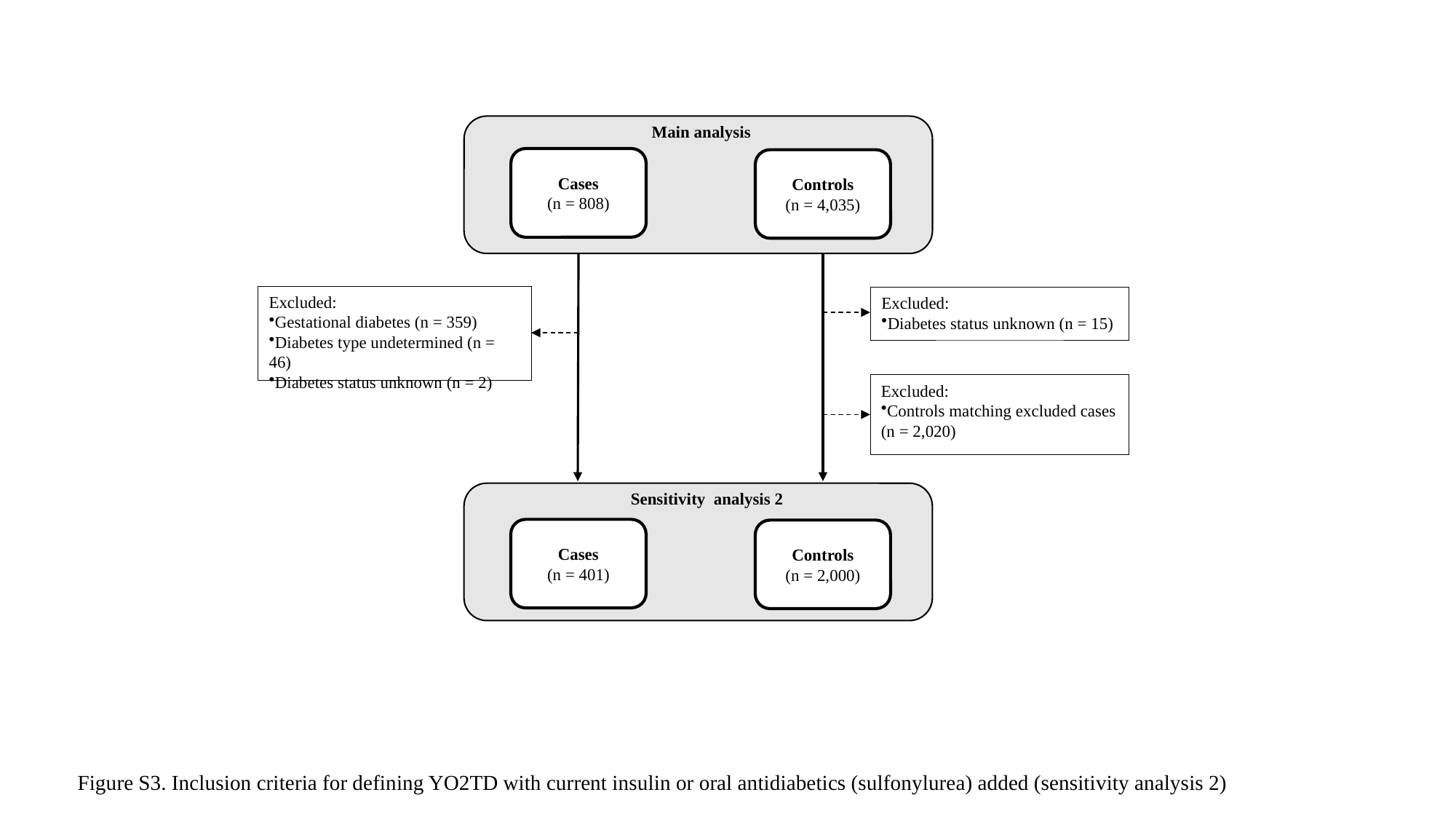

Main analysis

Cases
(n = 808)
Controls
(n = 4,035)
Excluded:
Gestational diabetes (n = 359)
Diabetes type undetermined (n = 46)
Diabetes status unknown (n = 2)
Excluded:
Diabetes status unknown (n = 15)
Excluded:
Controls matching excluded cases (n = 2,020)
Sensitivity  analysis 2

Cases
(n = 401)
Controls
(n = 2,000)
Figure S3. Inclusion criteria for defining YO2TD with current insulin or oral antidiabetics (sulfonylurea) added (sensitivity analysis 2)